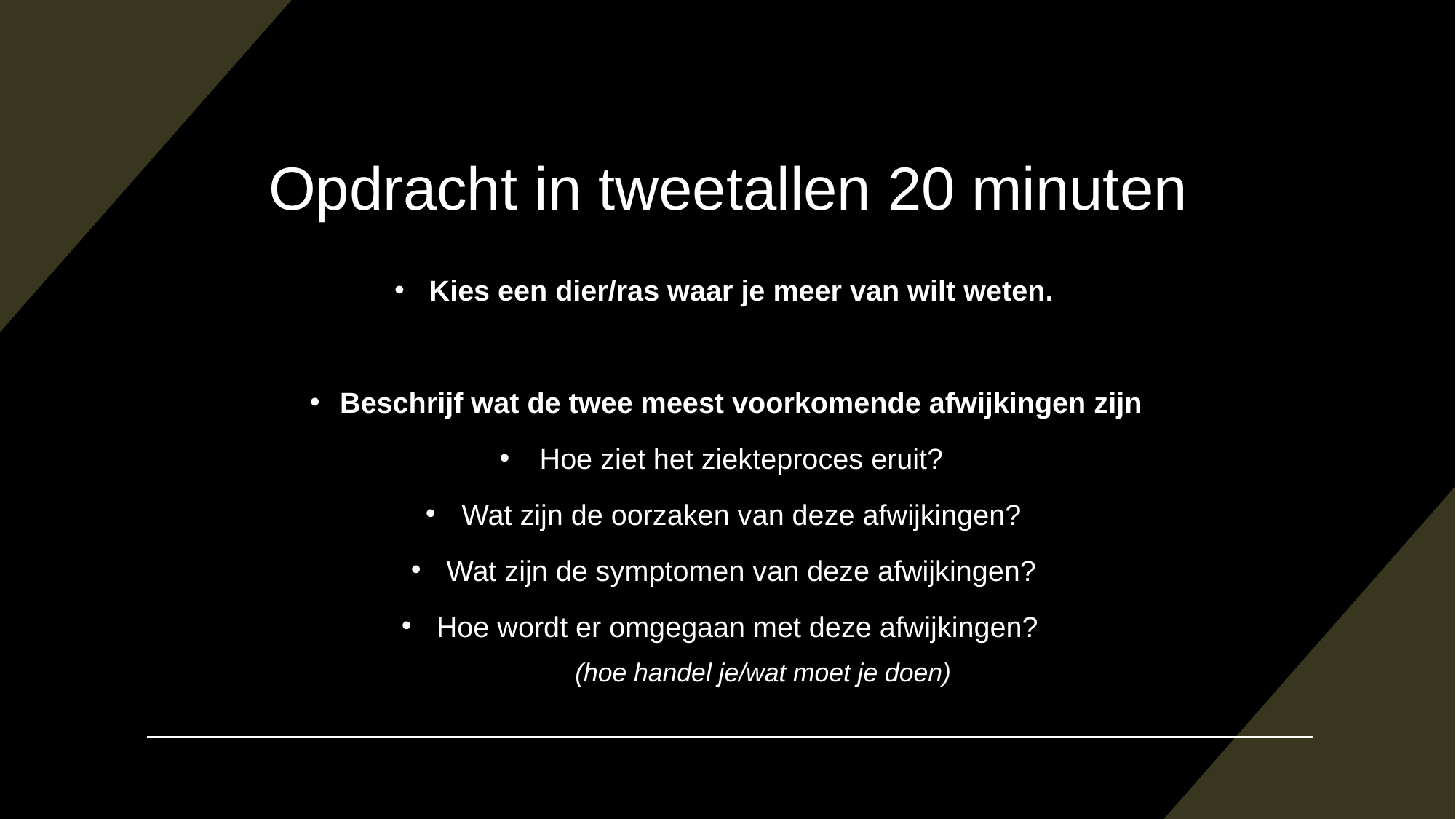

# Opdracht in tweetallen 20 minuten
Kies een dier/ras waar je meer van wilt weten.

Beschrijf wat de twee meest voorkomende afwijkingen zijn
Hoe ziet het ziekteproces eruit?
Wat zijn de oorzaken van deze afwijkingen?
Wat zijn de symptomen van deze afwijkingen?
Hoe wordt er omgegaan met deze afwijkingen?
	      (hoe handel je/wat moet je doen)